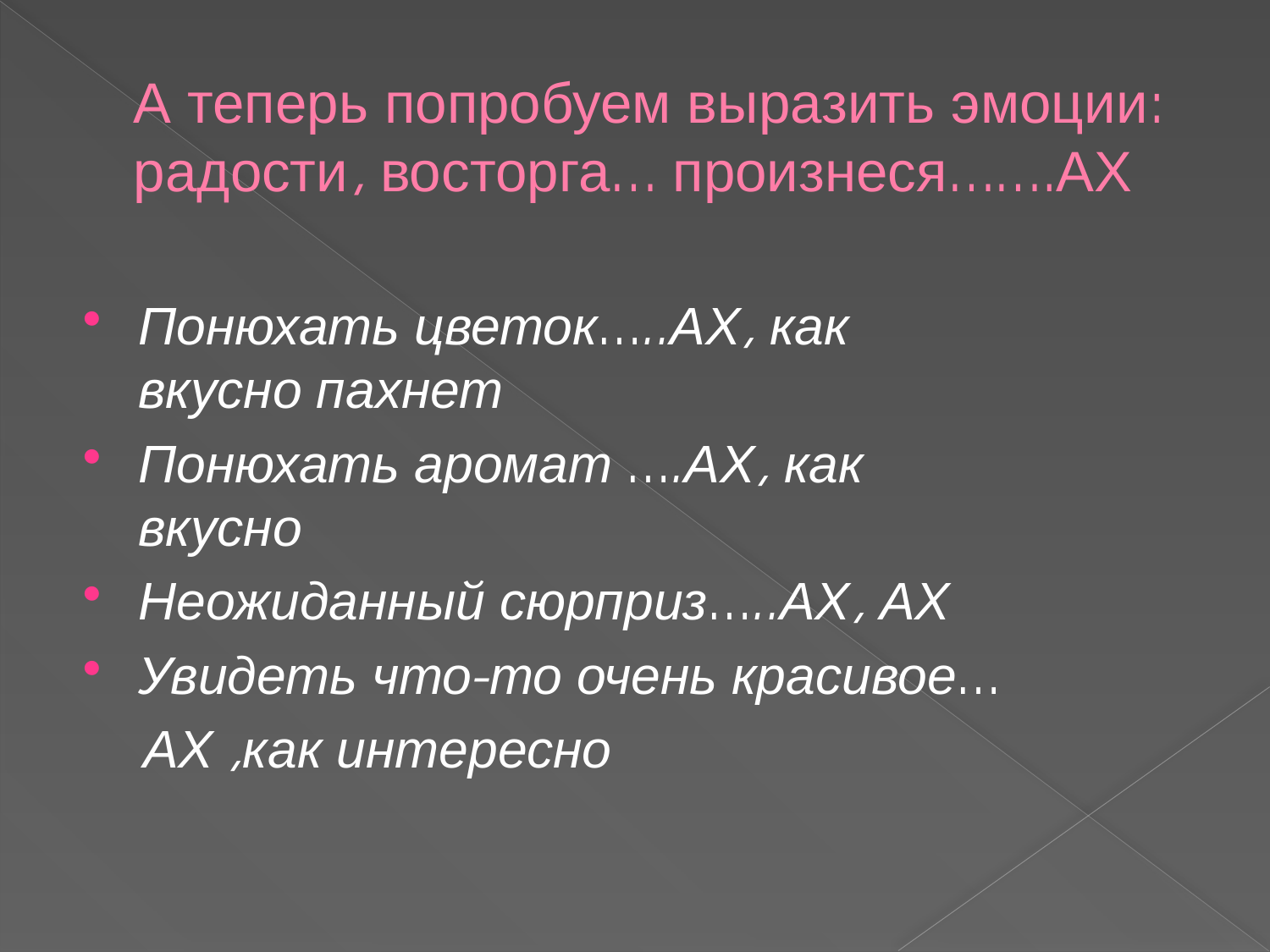

# А теперь попробуем выразить эмоции: радости, восторга… произнеся…….АХ
Понюхать цветок…..АХ, как вкусно пахнет
Понюхать аромат ….АХ, как вкусно
Неожиданный сюрприз…..АХ, АХ
Увидеть что-то очень красивое…
    АХ ,как интересно